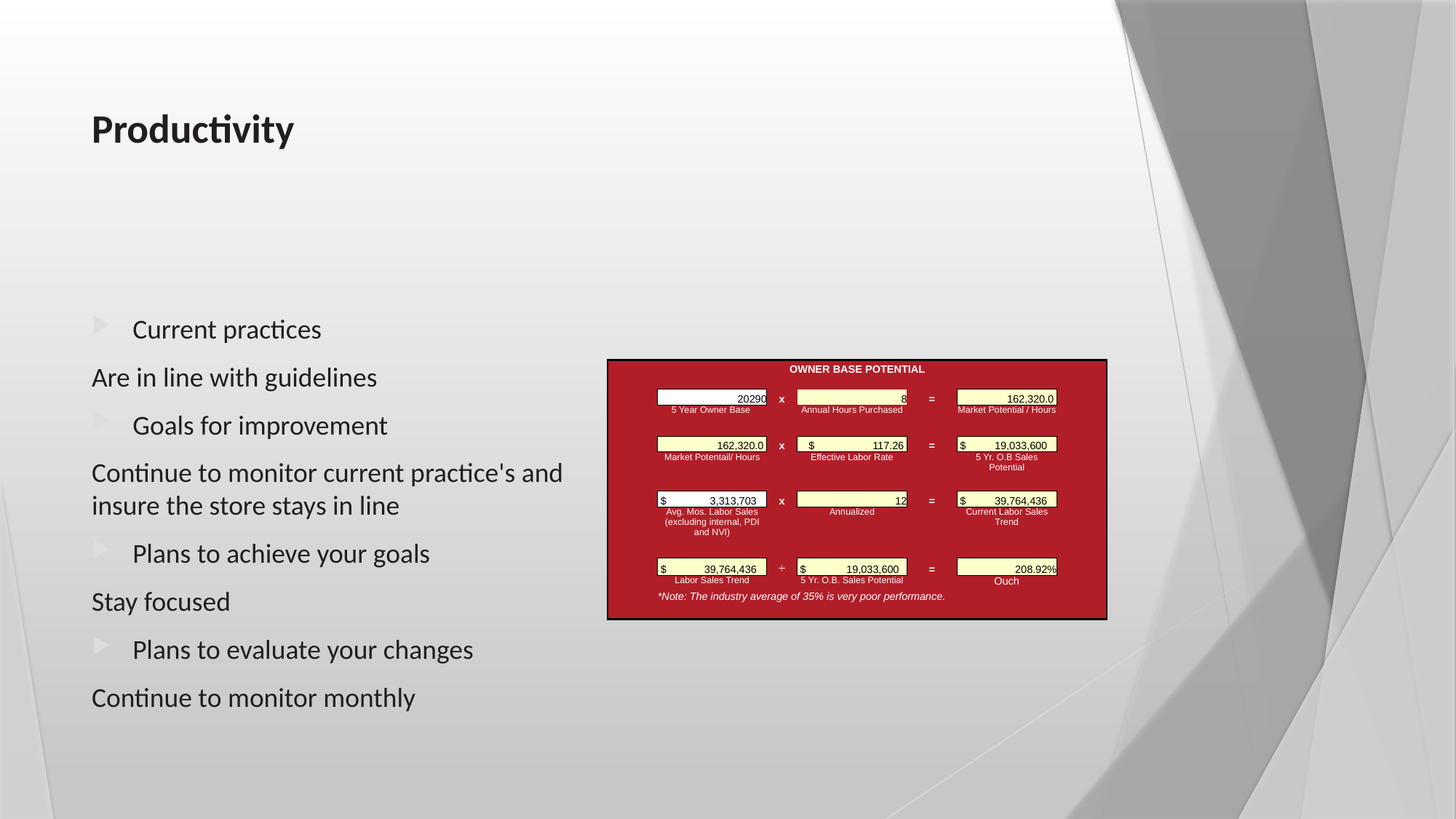

# Productivity

Current practices
Are in line with guidelines
Goals for improvement
Continue to monitor current practice's and insure the store stays in line
Plans to achieve your goals
Stay focused
Plans to evaluate your changes
Continue to monitor monthly

| OWNER BASE POTENTIAL |  |  |  |  |  |  |
| --- | --- | --- | --- | --- | --- | --- |
|  |  |  |  |  |  |  |
|  | 20290 | x | 8 | = | 162,320.0 |  |
|  | 5 Year Owner Base |  | Annual Hours Purchased |  | Market Potential / Hours |  |
|  |  |  |  |  |  |  |
|  | 162,320.0 | x | $ 117.26 | = | $ 19,033,600 |  |
|  | Market Potentail/ Hours |  | Effective Labor Rate |  | 5 Yr. O.B Sales Potential |  |
|  |  |  |  |  |  |  |
|  | $ 3,313,703 | x | 12 | = | $ 39,764,436 |  |
|  | Avg. Mos. Labor Sales (excluding internal, PDI and NVI) |  | Annualized |  | Current Labor Sales Trend |  |
|  |  |  |  |  |  |  |
|  | $ 39,764,436 | ÷ | $ 19,033,600 | = | 208.92% |  |
|  | Labor Sales Trend |  | 5 Yr. O.B. Sales Potential |  | Ouch |  |
|  | \*Note: The industry average of 35% is very poor performance. |  |  |  |  |  |
|  |  |  |  |  |  |  |